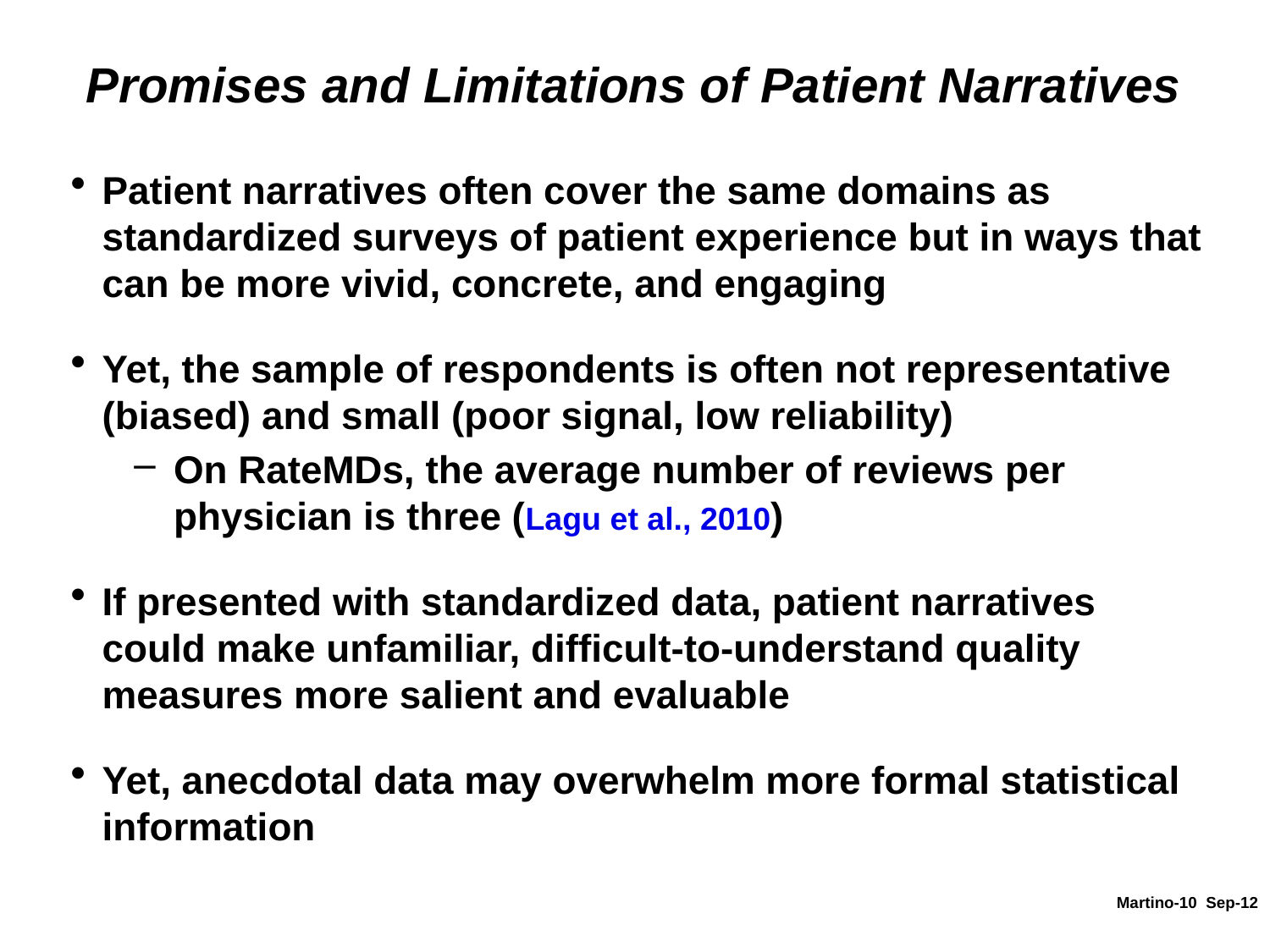

Promises and Limitations of Patient Narratives
Patient narratives often cover the same domains as standardized surveys of patient experience but in ways that can be more vivid, concrete, and engaging
Yet, the sample of respondents is often not representative (biased) and small (poor signal, low reliability)
On RateMDs, the average number of reviews per physician is three (Lagu et al., 2010)
If presented with standardized data, patient narratives could make unfamiliar, difficult-to-understand quality measures more salient and evaluable
Yet, anecdotal data may overwhelm more formal statistical information